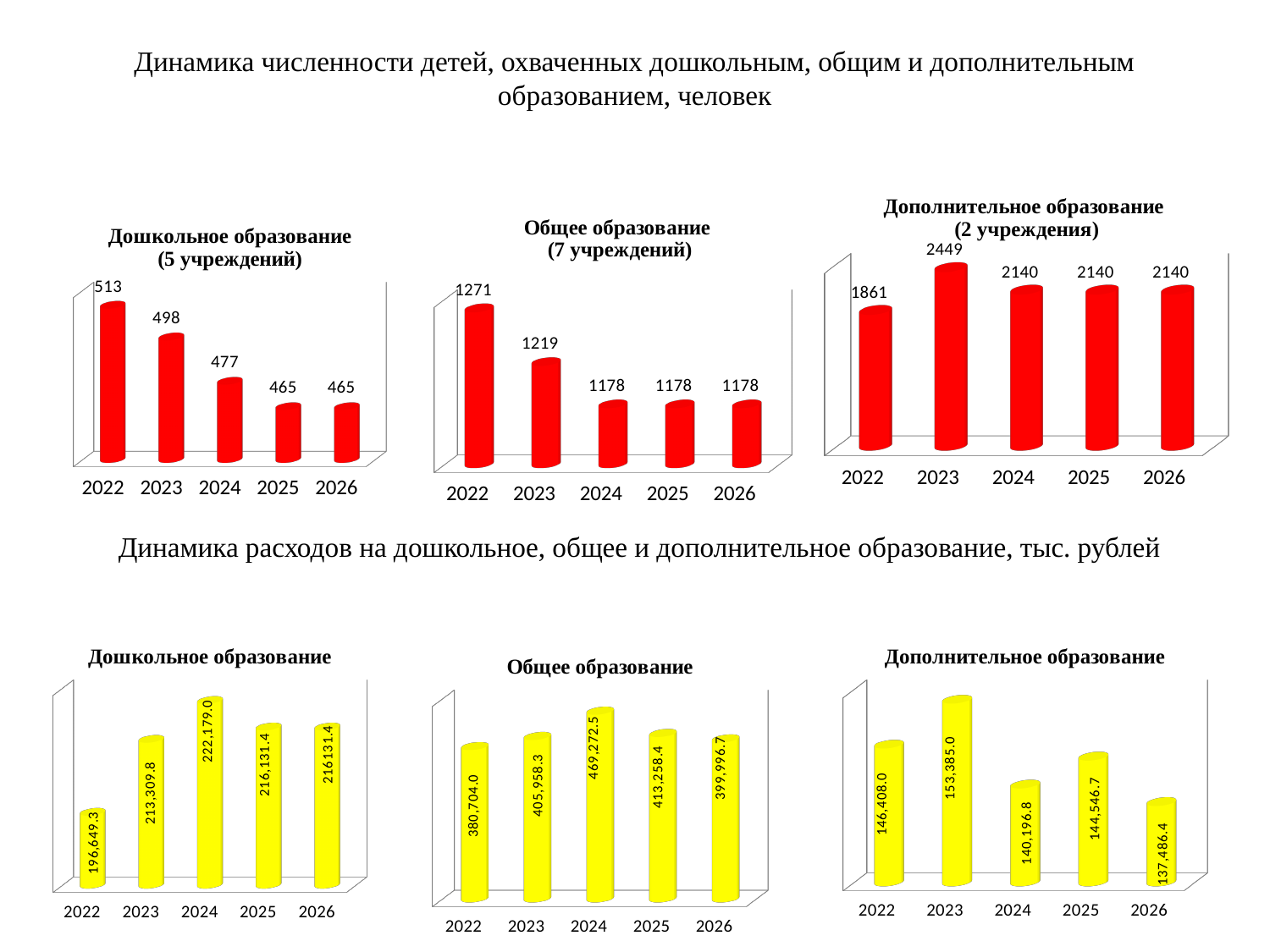

# Динамика численности детей, охваченных дошкольным, общим и дополнительным образованием, человек

[unsupported chart]

[unsupported chart]

[unsupported chart]

| Динамика расходов на дошкольное, общее и дополнительное образование, тыс. рублей |
| --- |

[unsupported chart]

[unsupported chart]

[unsupported chart]